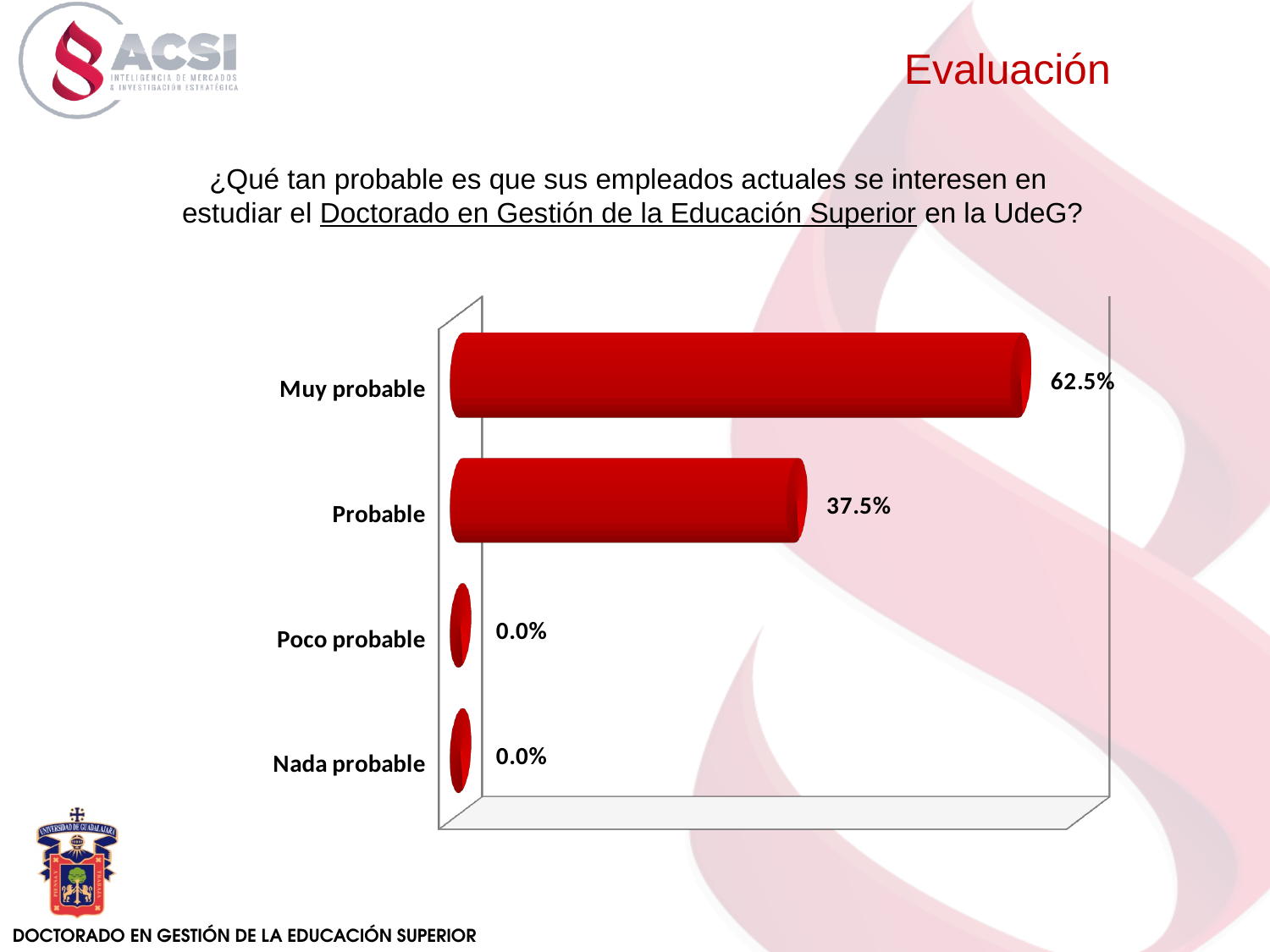

Evaluación
¿Qué tan probable es que sus empleados actuales se interesen en
estudiar el Doctorado en Gestión de la Educación Superior en la UdeG?

[unsupported chart]